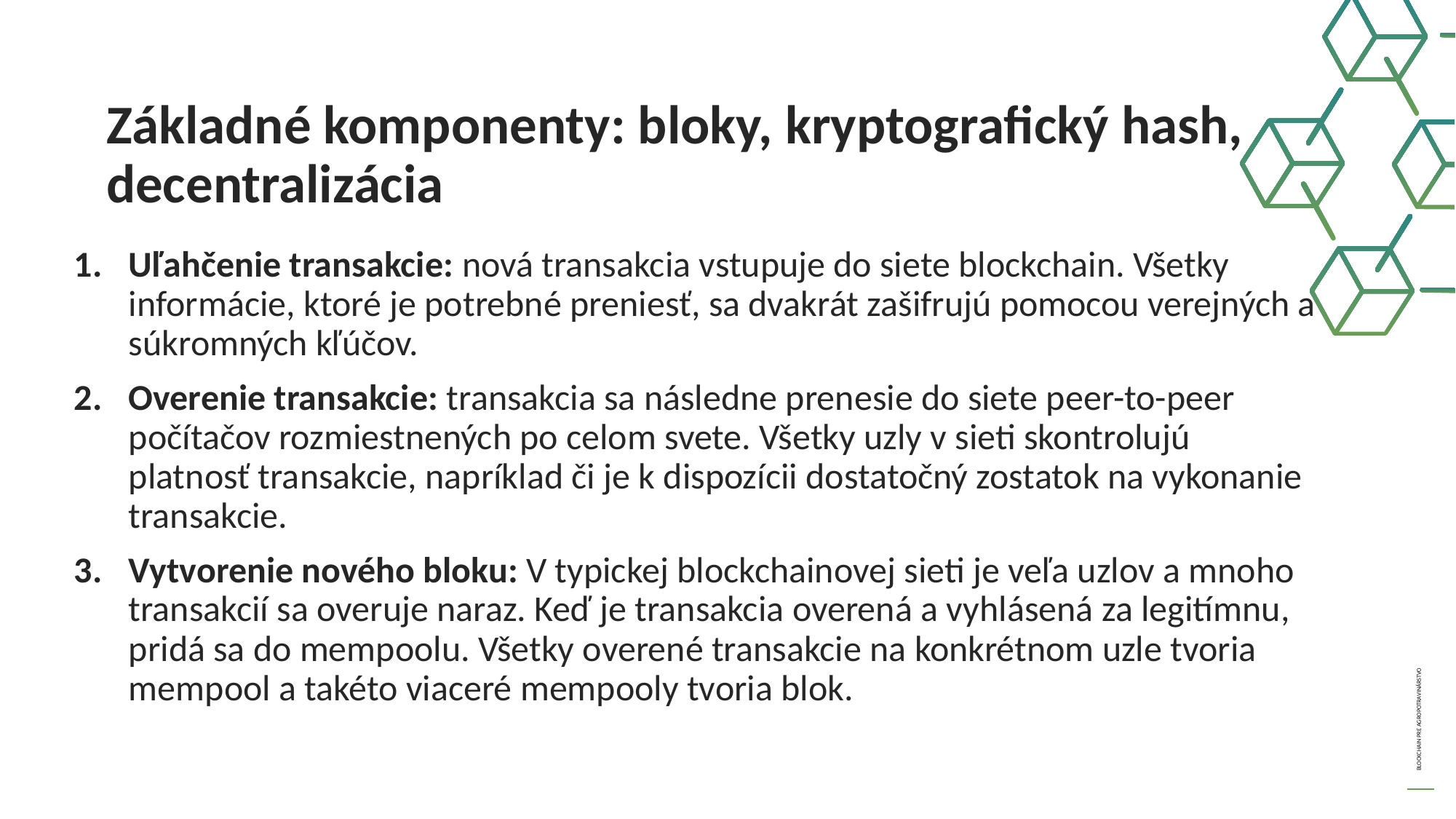

Základné komponenty: bloky, kryptografický hash, decentralizácia
Uľahčenie transakcie: nová transakcia vstupuje do siete blockchain. Všetky informácie, ktoré je potrebné preniesť, sa dvakrát zašifrujú pomocou verejných a súkromných kľúčov.
Overenie transakcie: transakcia sa následne prenesie do siete peer-to-peer počítačov rozmiestnených po celom svete. Všetky uzly v sieti skontrolujú platnosť transakcie, napríklad či je k dispozícii dostatočný zostatok na vykonanie transakcie.
Vytvorenie nového bloku: V typickej blockchainovej sieti je veľa uzlov a mnoho transakcií sa overuje naraz. Keď je transakcia overená a vyhlásená za legitímnu, pridá sa do mempoolu. Všetky overené transakcie na konkrétnom uzle tvoria mempool a takéto viaceré mempooly tvoria blok.